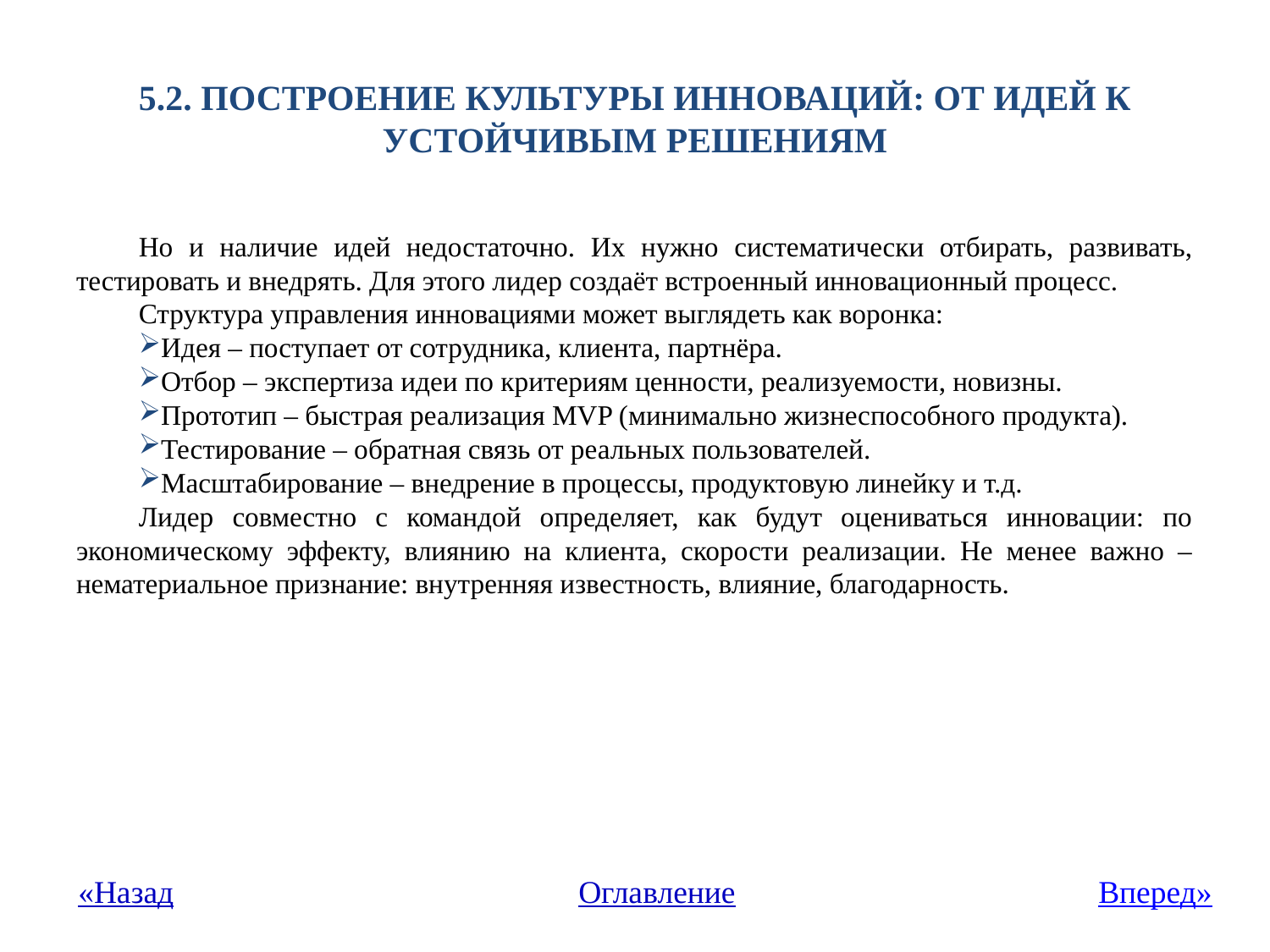

# 5.2. ПОСТРОЕНИЕ КУЛЬТУРЫ ИННОВАЦИЙ: ОТ ИДЕЙ К УСТОЙЧИВЫМ РЕШЕНИЯМ
Но и наличие идей недостаточно. Их нужно систематически отбирать, развивать, тестировать и внедрять. Для этого лидер создаёт встроенный инновационный процесс.
Структура управления инновациями может выглядеть как воронка:
Идея – поступает от сотрудника, клиента, партнёра.
Отбор – экспертиза идеи по критериям ценности, реализуемости, новизны.
Прототип – быстрая реализация MVP (минимально жизнеспособного продукта).
Тестирование – обратная связь от реальных пользователей.
Масштабирование – внедрение в процессы, продуктовую линейку и т.д.
Лидер совместно с командой определяет, как будут оцениваться инновации: по экономическому эффекту, влиянию на клиента, скорости реализации. Не менее важно – нематериальное признание: внутренняя известность, влияние, благодарность.

«Назад
Оглавление
Вперед»